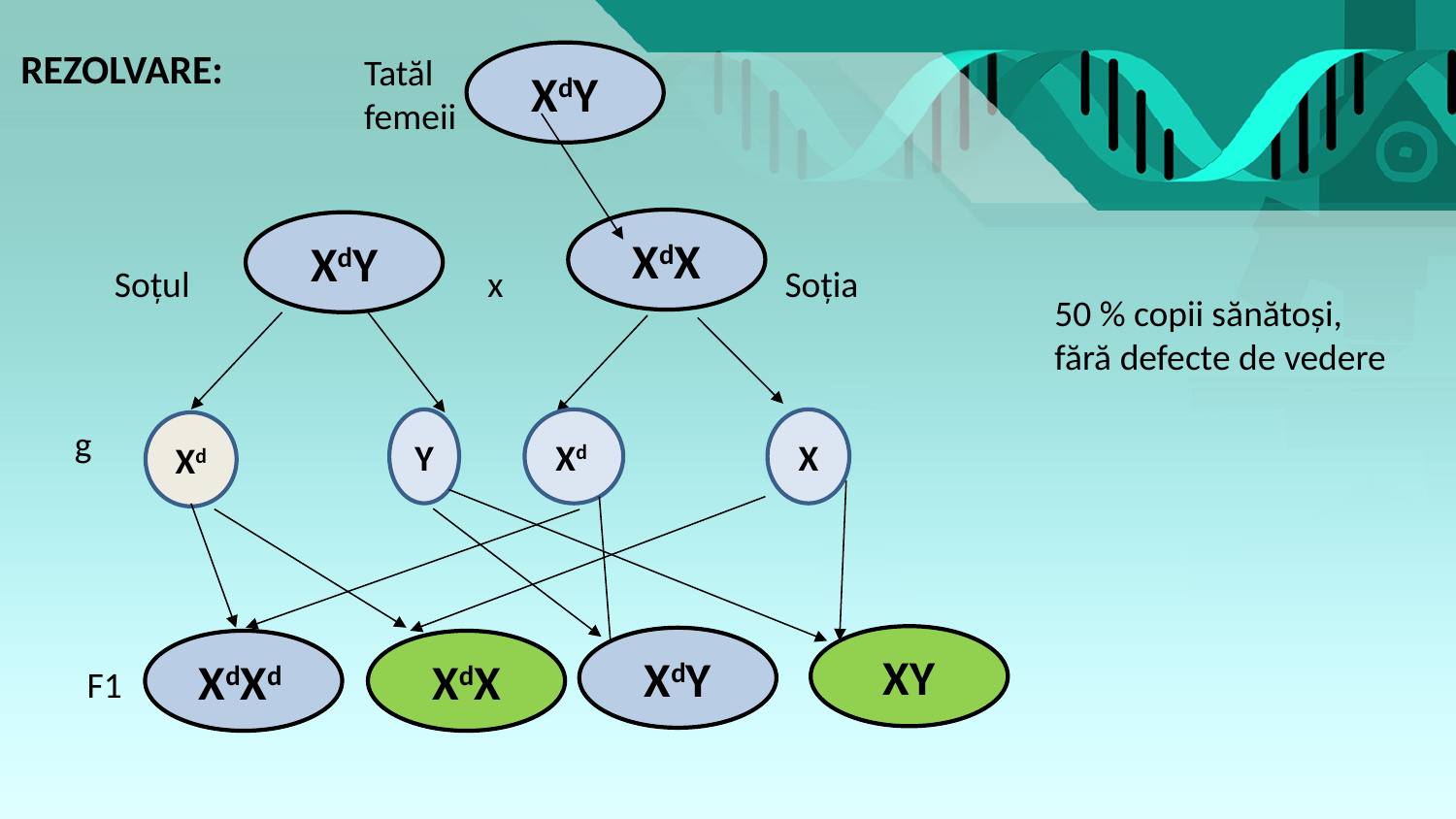

REZOLVARE:
Tatăl femeii
XdY
XdX
XdY
Soțul
x
Soția
50 % copii sănătoși, fără defecte de vedere
Xd
X
Y
Xd
g
XY
XdY
XdXd
XdX
F1